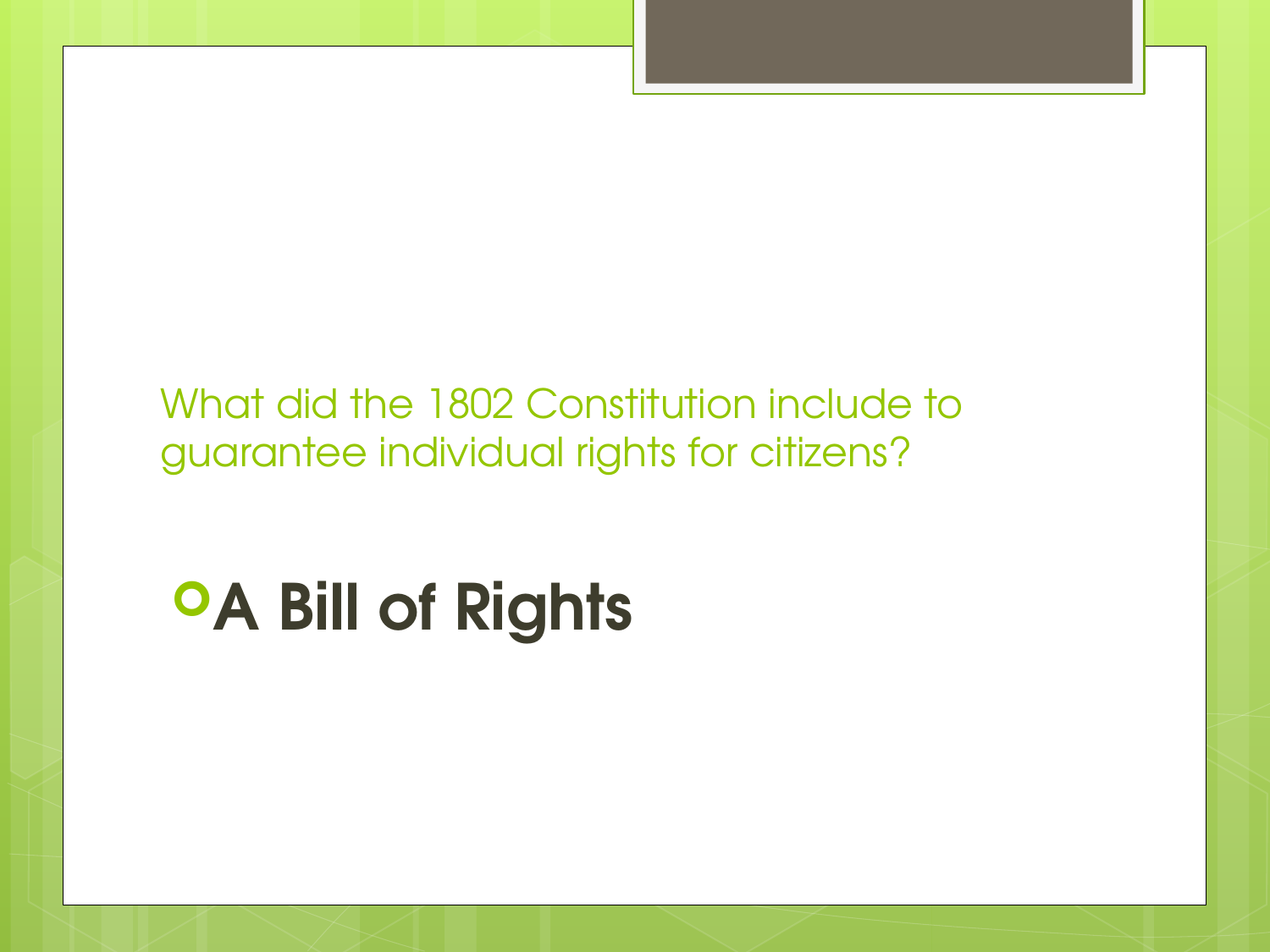

# What did the 1802 Constitution include to guarantee individual rights for citizens?

A Bill of Rights